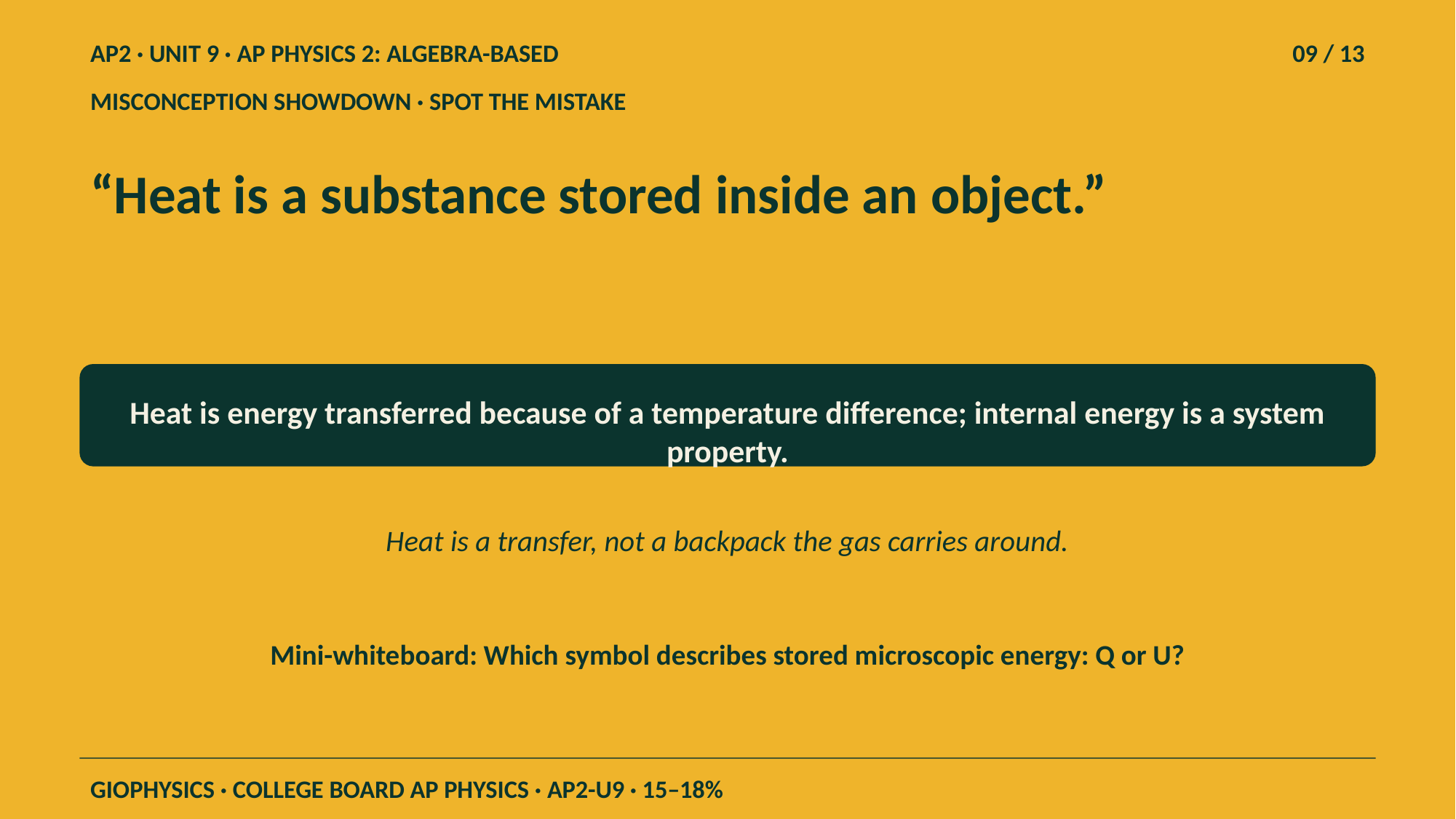

AP2 · UNIT 9 · AP PHYSICS 2: ALGEBRA-BASED
09 / 13
MISCONCEPTION SHOWDOWN · SPOT THE MISTAKE
“Heat is a substance stored inside an object.”

Heat is energy transferred because of a temperature difference; internal energy is a system property.
Heat is a transfer, not a backpack the gas carries around.
Mini-whiteboard: Which symbol describes stored microscopic energy: Q or U?

GIOPHYSICS · COLLEGE BOARD AP PHYSICS · AP2-U9 · 15–18%